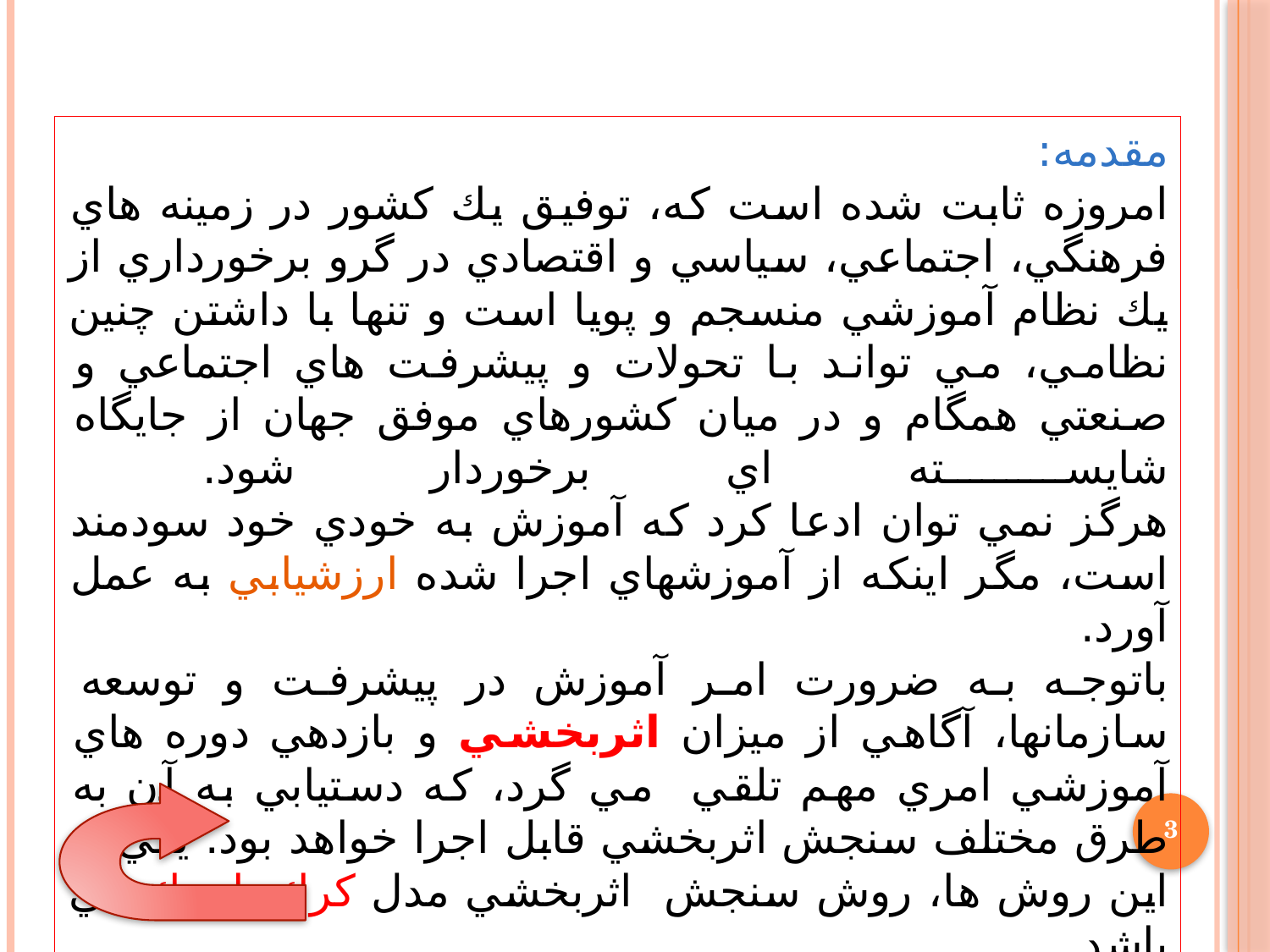

مقدمه:
امروزه ثابت شده است كه، توفيق يك كشور در زمينه هاي فرهنگي، اجتماعي، سياسي و اقتصادي در گرو برخورداري از يك نظام آموزشي منسجم و پويا است و تنها با داشتن چنين نظامي، مي تواند با تحولات و پيشرفت هاي اجتماعي و صنعتي همگام و در ميان كشورهاي موفق جهان از جايگاه شايسته اي برخوردار شود.
هرگز نمي توان ادعا كرد كه آموزش به خودي خود سودمند است، مگر اينكه از آموزشهاي اجرا شده ارزشيابي به عمل آورد.
باتوجه به ضرورت امر آموزش در پيشرفت و توسعه سازمانها، آگاهي از ميزان اثربخشي و بازدهي دوره هاي آموزشي امري مهم تلقي  مي گرد، كه دستيابي به آن به طرق مختلف سنجش اثربخشي قابل اجرا خواهد بود. يكي از اين روش ها، روش سنجش  اثربخشي مدل كرك پاتريك مي باشد.

3